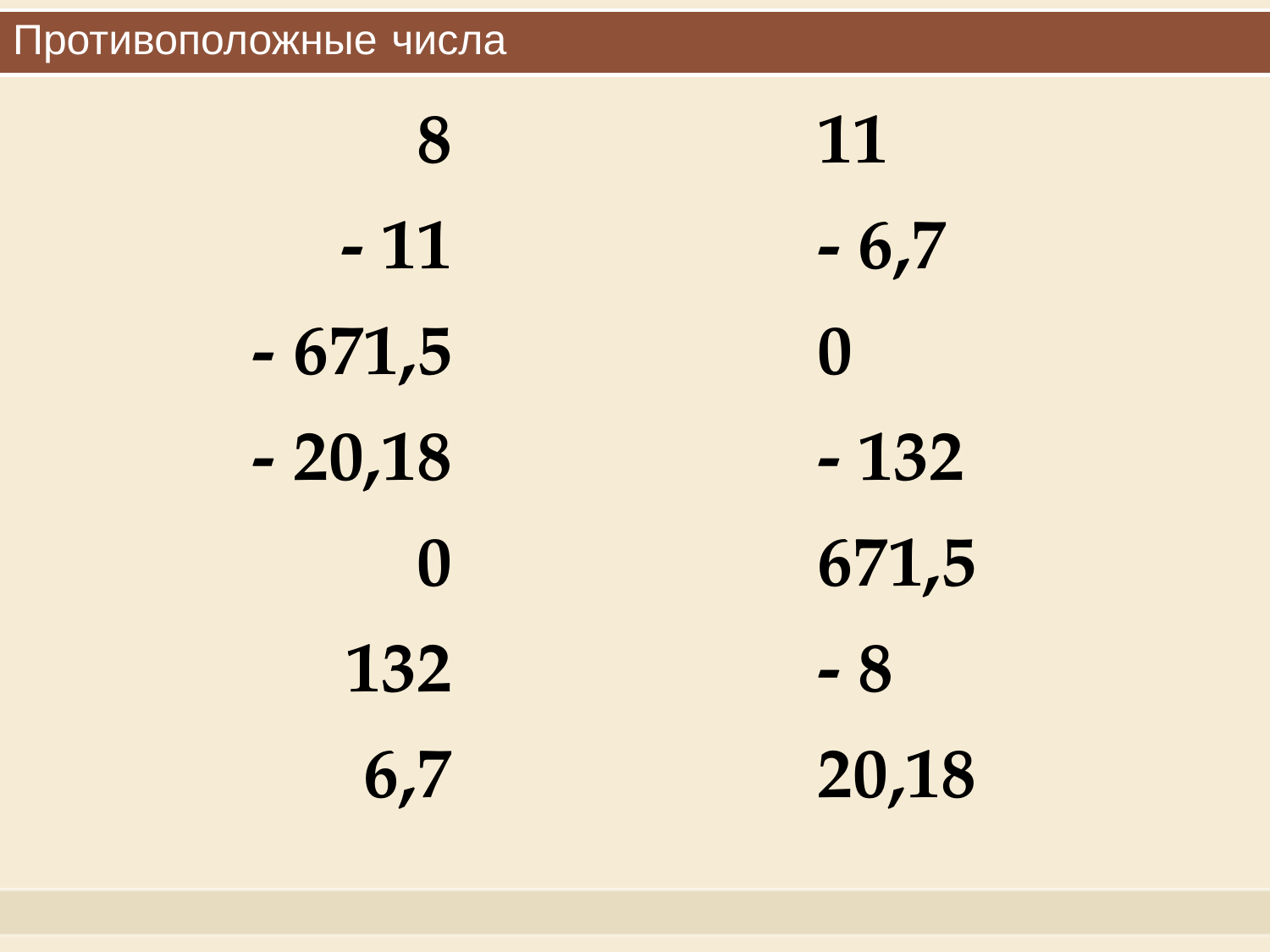

# Противоположные числа

| 8 |  | 11 |
| --- | --- | --- |
| - 11 |  | - 6,7 |
| - 671,5 |  | 0 |
| - 20,18 |  | - 132 |
| 0 |  | 671,5 |
| 132 |  | - 8 |
| 6,7 |  | 20,18 |